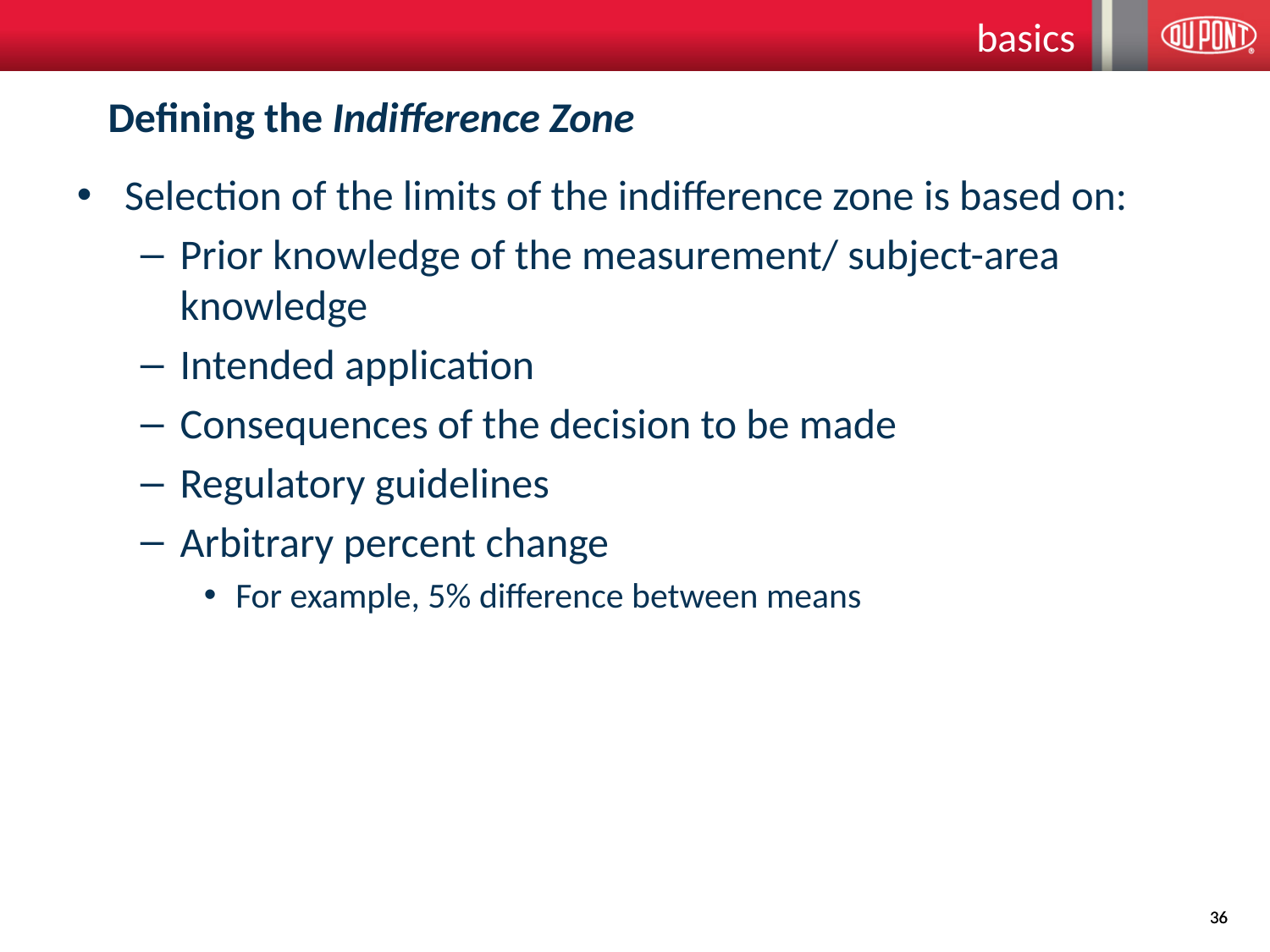

basics
# Defining the Indifference Zone
Selection of the limits of the indifference zone is based on:
Prior knowledge of the measurement/ subject-area knowledge
Intended application
Consequences of the decision to be made
Regulatory guidelines
Arbitrary percent change
For example, 5% difference between means